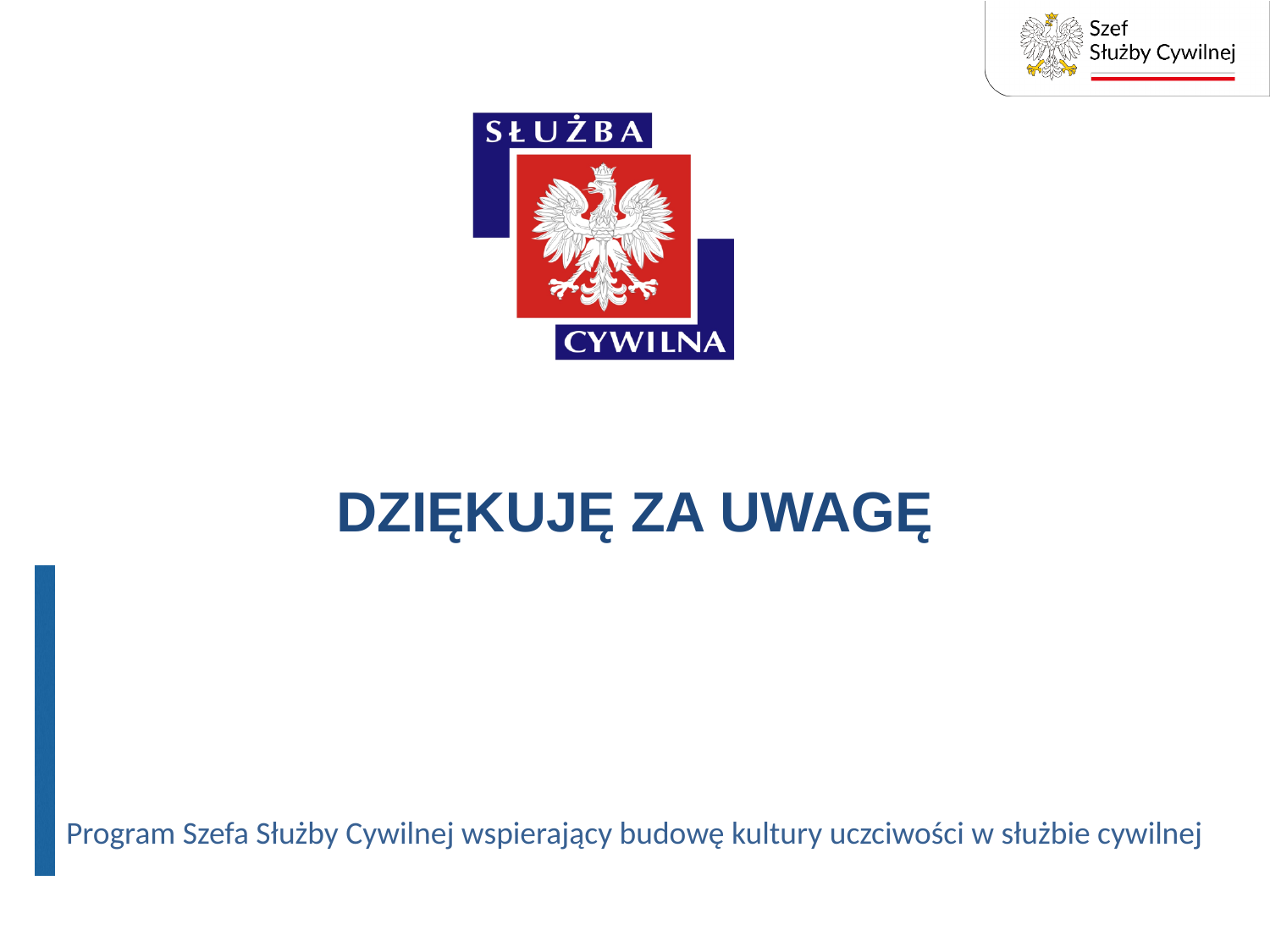

DZIĘKUJĘ ZA UWAGĘ
Program Szefa Służby Cywilnej wspierający budowę kultury uczciwości w służbie cywilnej